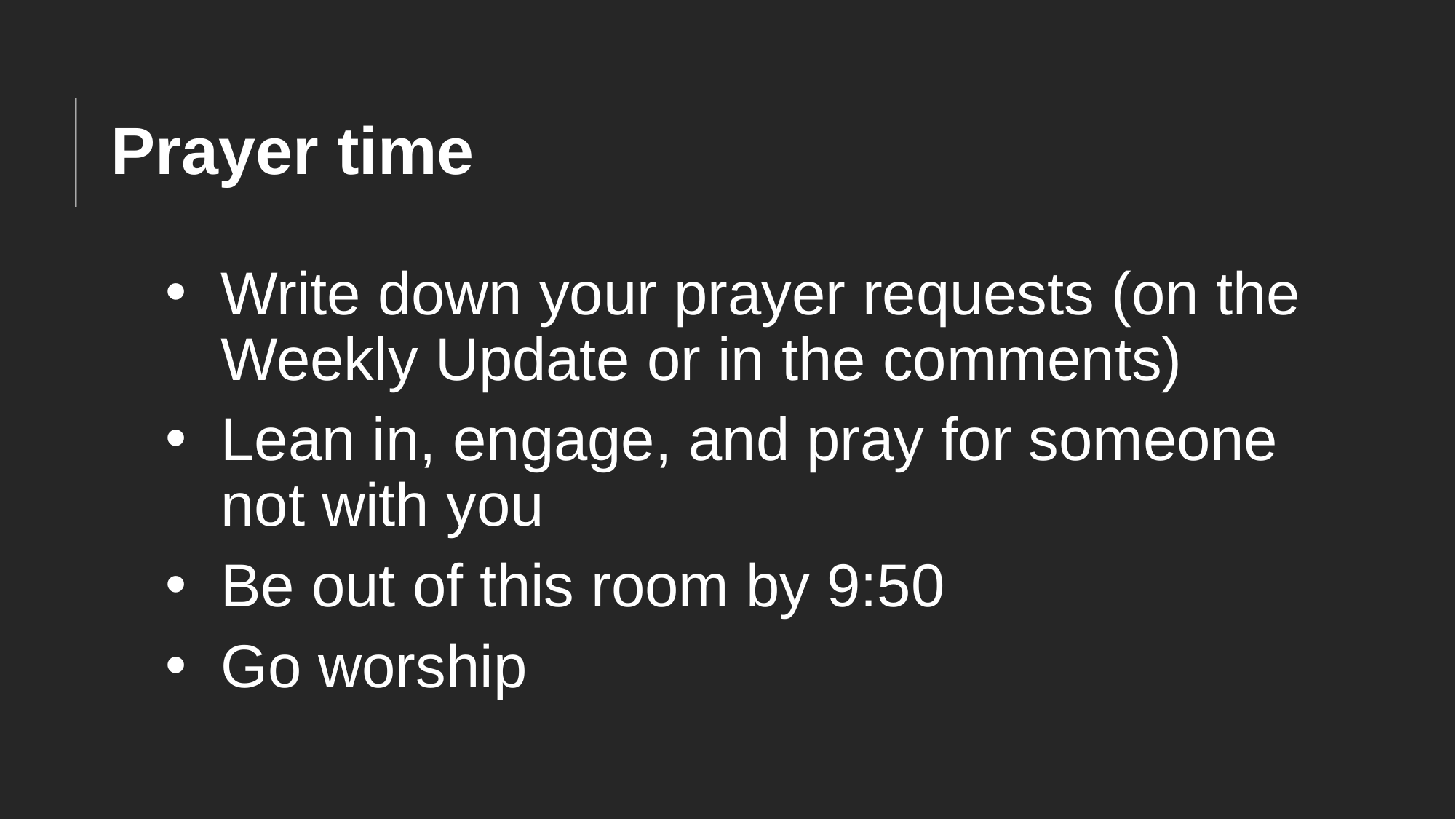

# Prayer time
Write down your prayer requests (on the Weekly Update or in the comments)
Lean in, engage, and pray for someone not with you
Be out of this room by 9:50
Go worship